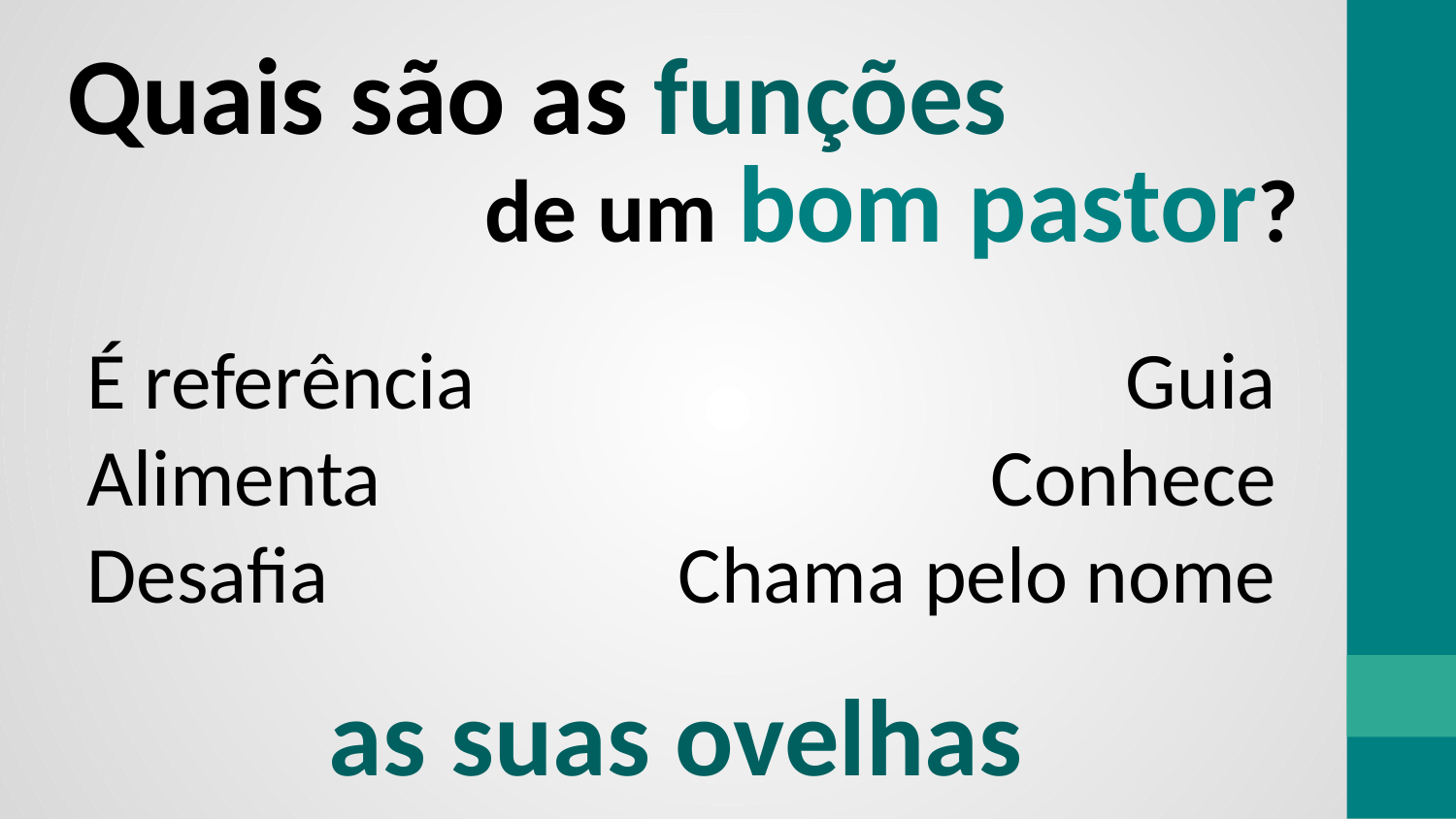

Quais são as funções
de um bom pastor?
É referência
Alimenta
Desafia
Guia
Conhece
Chama pelo nome
as suas ovelhas